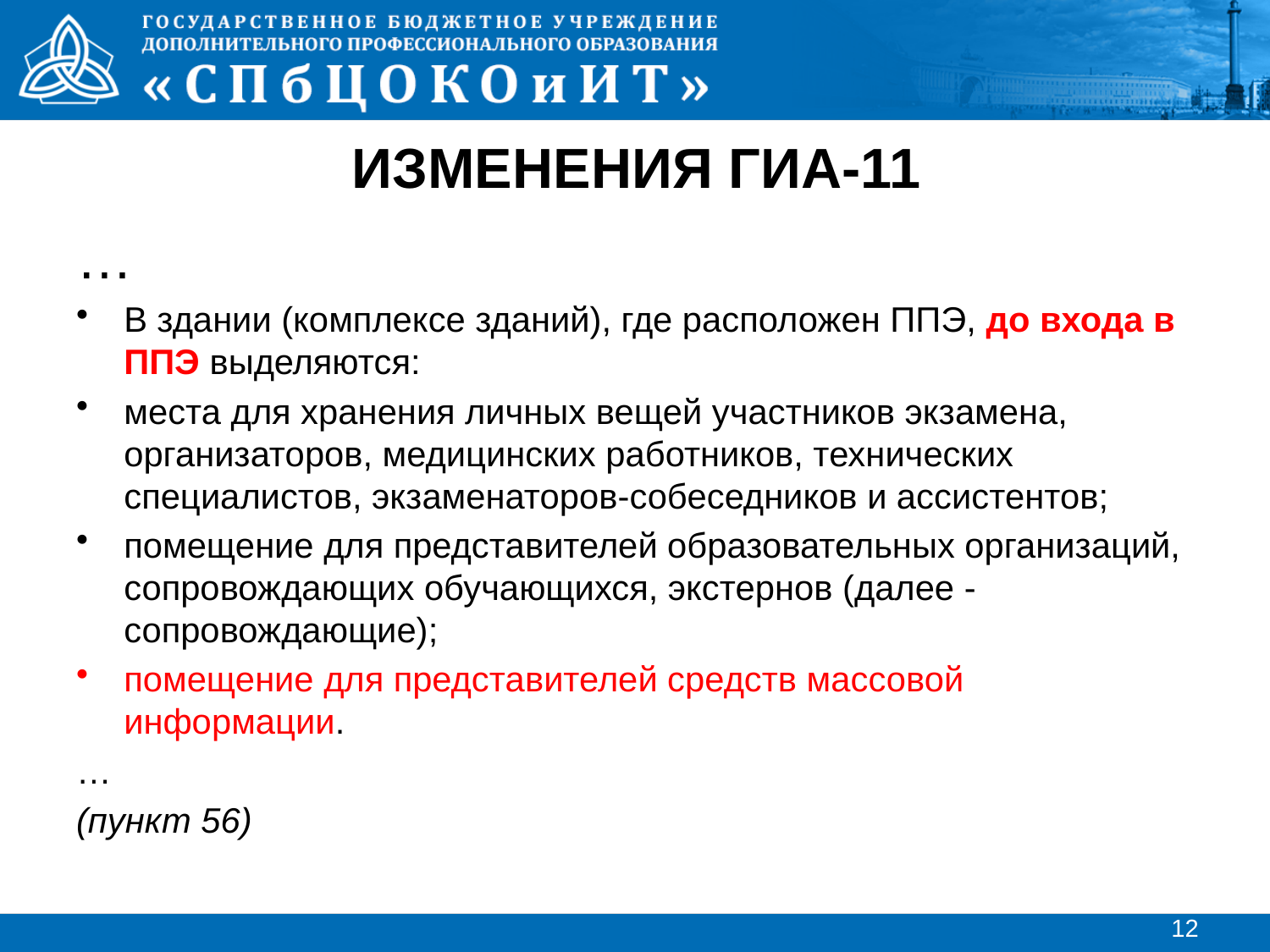

ИЗМЕНЕНИЯ ГИА-11
…
В здании (комплексе зданий), где расположен ППЭ, до входа в ППЭ выделяются:
места для хранения личных вещей участников экзамена, организаторов, медицинских работников, технических специалистов, экзаменаторов-собеседников и ассистентов;
помещение для представителей образовательных организаций, сопровождающих обучающихся, экстернов (далее - сопровождающие);
помещение для представителей средств массовой информации.
…
(пункт 56)

12